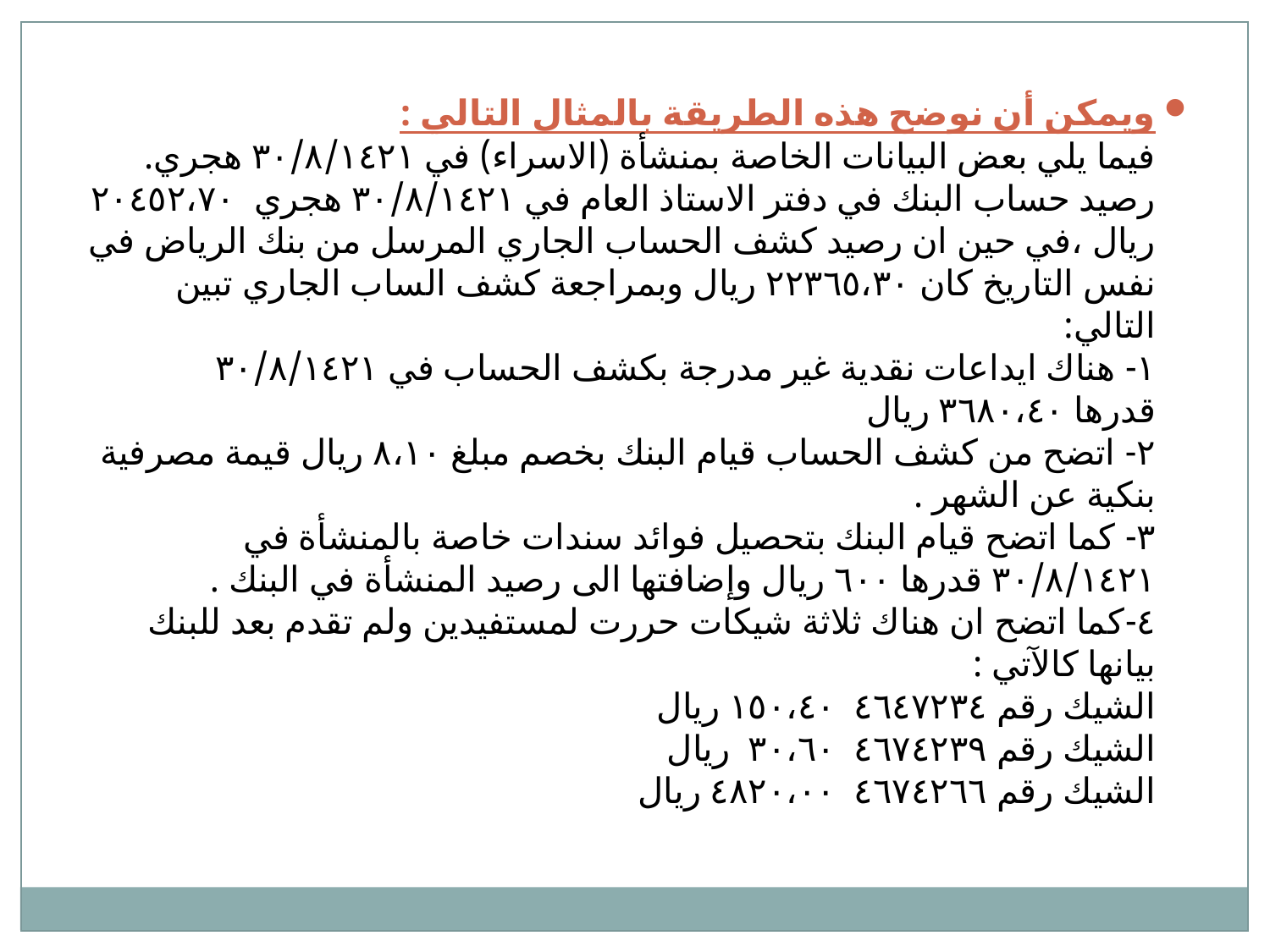

ويمكن أن نوضح هذه الطريقة بالمثال التالي :
فيما يلي بعض البيانات الخاصة بمنشأة (الاسراء) في ٣٠/٨/١٤٢١ هجري.
رصيد حساب البنك في دفتر الاستاذ العام في ٣٠/٨/١٤٢١ هجري  ٢٠٤٥٢،٧٠ ريال ،في حين ان رصيد كشف الحساب الجاري المرسل من بنك الرياض في نفس التاريخ كان ٢٢٣٦٥،٣٠ ريال وبمراجعة كشف الساب الجاري تبين التالي:
١- هناك ايداعات نقدية غير مدرجة بكشف الحساب في ٣٠/٨/١٤٢١
قدرها ٣٦٨٠،٤٠ ريال 
٢- اتضح من كشف الحساب قيام البنك بخصم مبلغ ٨،١٠ ريال قيمة مصرفية بنكية عن الشهر .
٣- كما اتضح قيام البنك بتحصيل فوائد سندات خاصة بالمنشأة في ٣٠/٨/١٤٢١ قدرها ٦٠٠ ريال وإضافتها الى رصيد المنشأة في البنك .
٤-كما اتضح ان هناك ثلاثة شيكات حررت لمستفيدين ولم تقدم بعد للبنك بيانها كالآتي :
الشيك رقم ٤٦٤٧٢٣٤  ١٥٠،٤٠ ريال
الشيك رقم ٤٦٧٤٢٣٩  ٣٠،٦٠  ريال
الشيك رقم ٤٦٧٤٢٦٦  ٤٨٢٠،٠٠ ريال